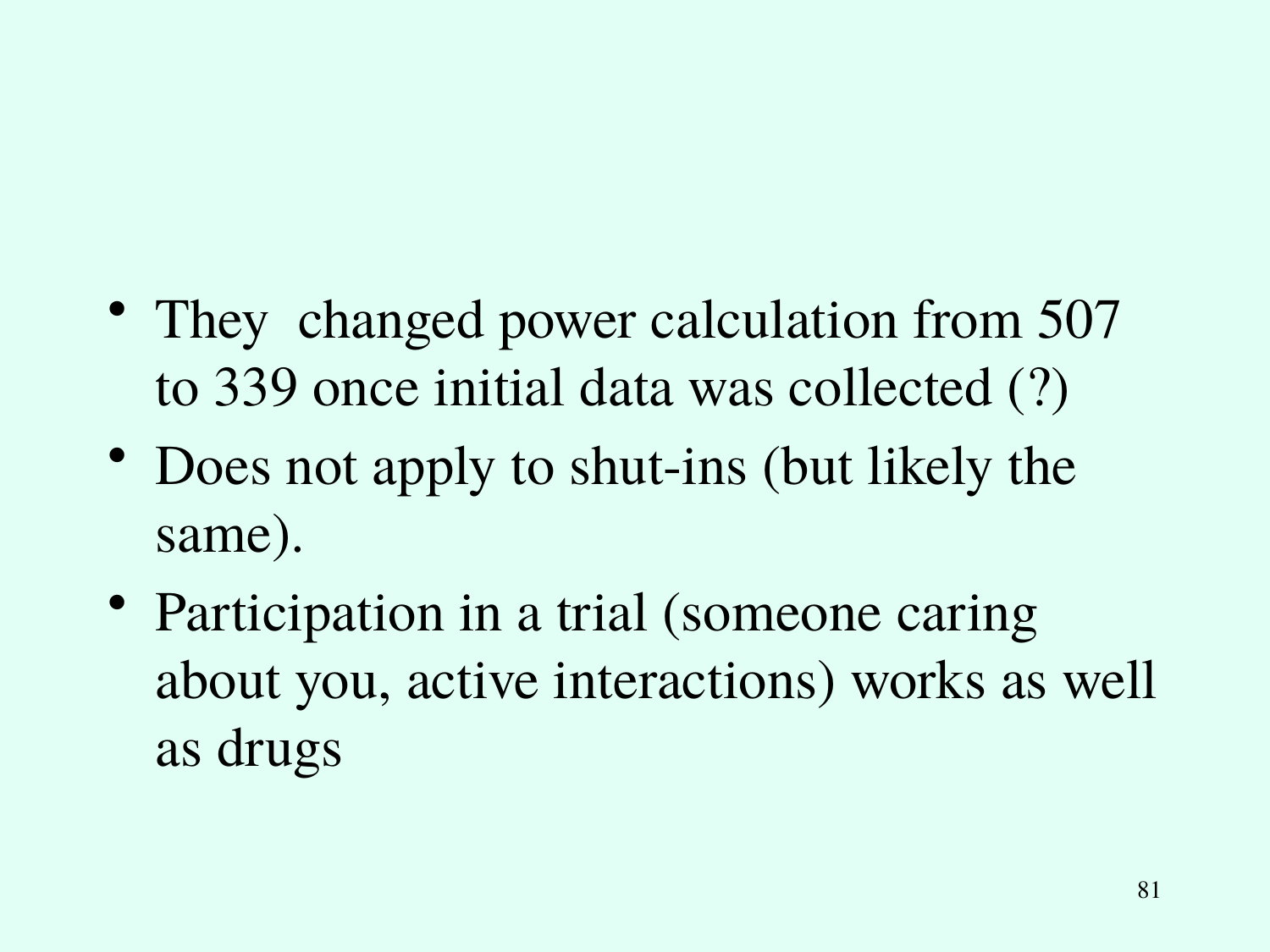

They  changed power calculation from 507 to 339 once initial data was collected (?)
Does not apply to shut-ins (but likely the same).
Participation in a trial (someone caring about you, active interactions) works as well as drugs

81